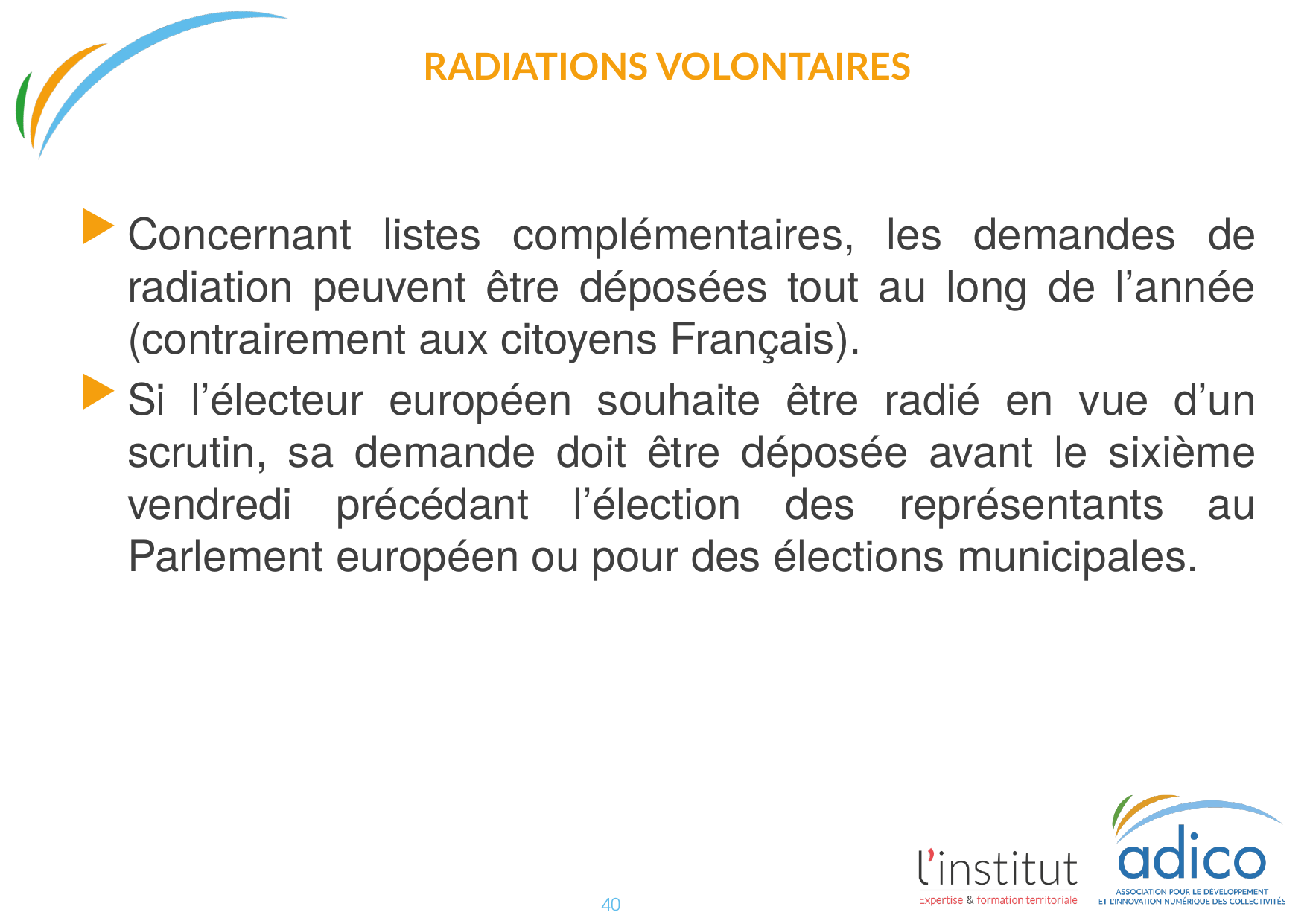

# RADIATIONS volontaires

Concernant listes complémentaires, les demandes de radiation peuvent être déposées tout au long de l’année (contrairement aux citoyens Français).
Si l’électeur européen souhaite être radié en vue d’un scrutin, sa demande doit être déposée avant le sixième vendredi précédant l’élection des représentants au Parlement européen ou pour des élections municipales.